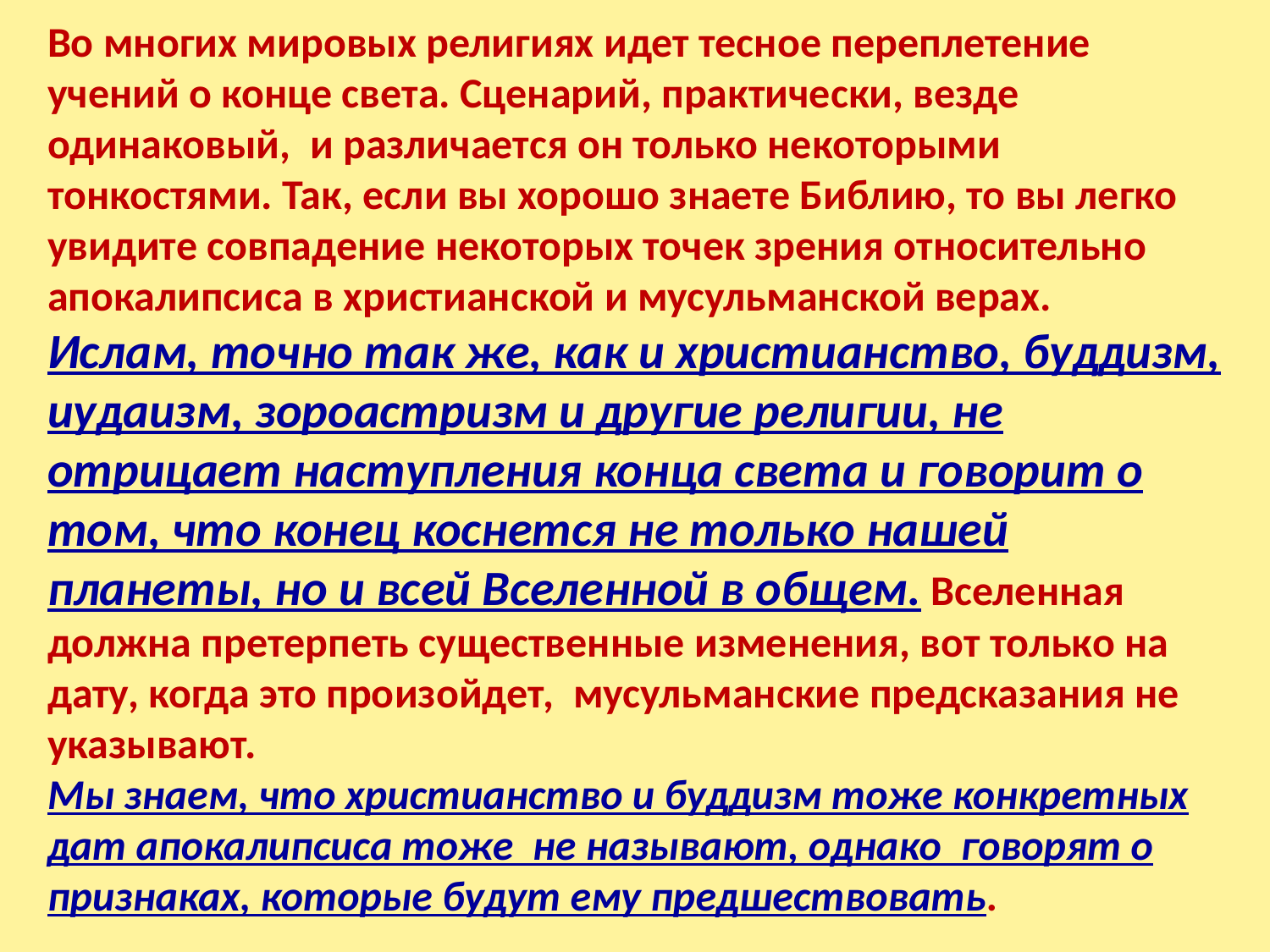

Во многих мировых религиях идет тесное переплетение учений о конце света. Сценарий, практически, везде одинаковый,  и различается он только некоторыми тонкостями. Так, если вы хорошо знаете Библию, то вы легко увидите совпадение некоторых точек зрения относительно апокалипсиса в христианской и мусульманской верах.
Ислам, точно так же, как и христианство, буддизм, иудаизм, зороастризм и другие религии, не отрицает наступления конца света и говорит о том, что конец коснется не только нашей планеты, но и всей Вселенной в общем. Вселенная должна претерпеть существенные изменения, вот только на дату, когда это произойдет,  мусульманские предсказания не указывают.
Мы знаем, что христианство и буддизм тоже конкретных дат апокалипсиса тоже  не называют, однако  говорят о признаках, которые будут ему предшествовать.